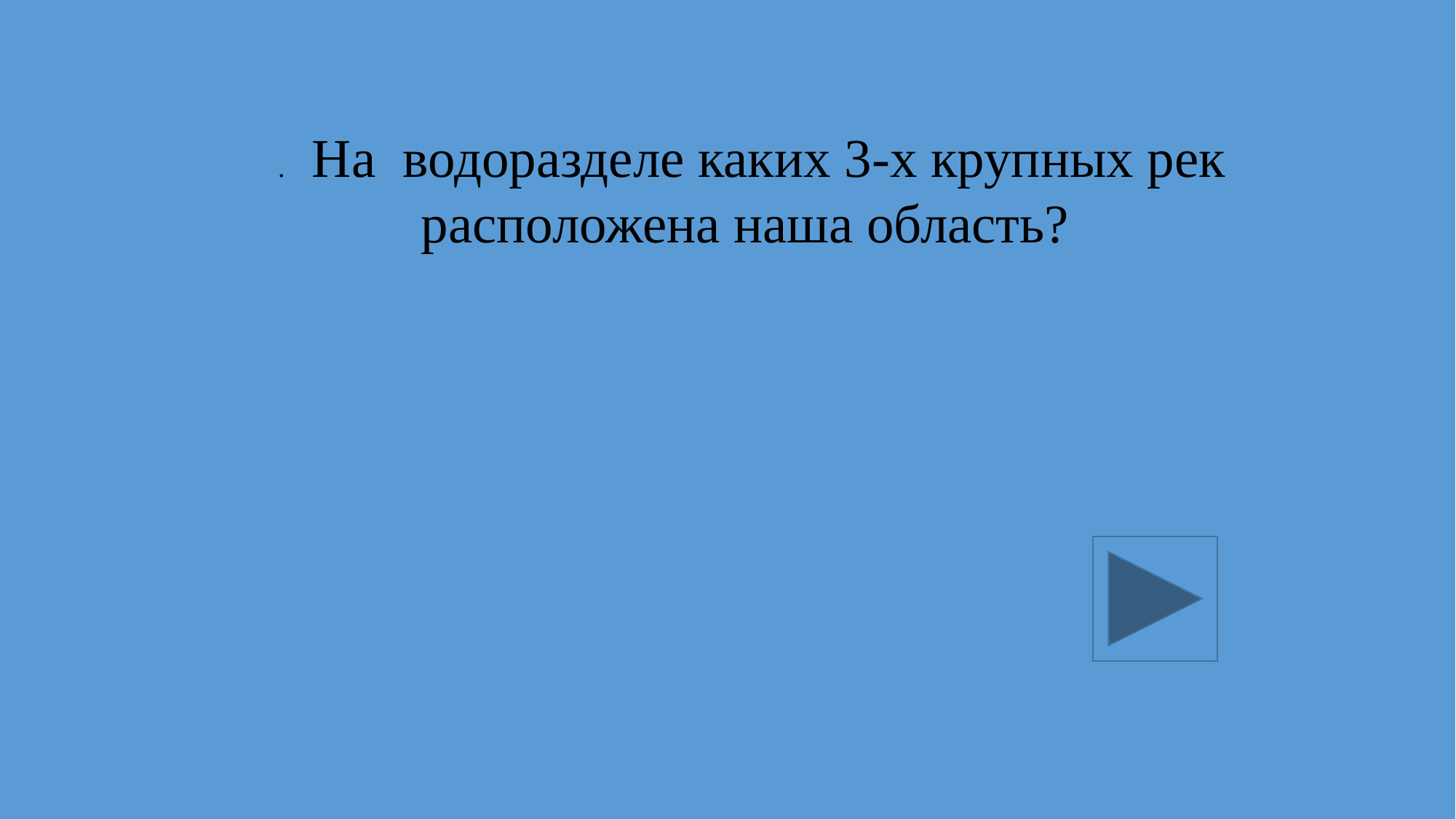

.  На  водоразделе каких 3-х крупных рек расположена наша область?